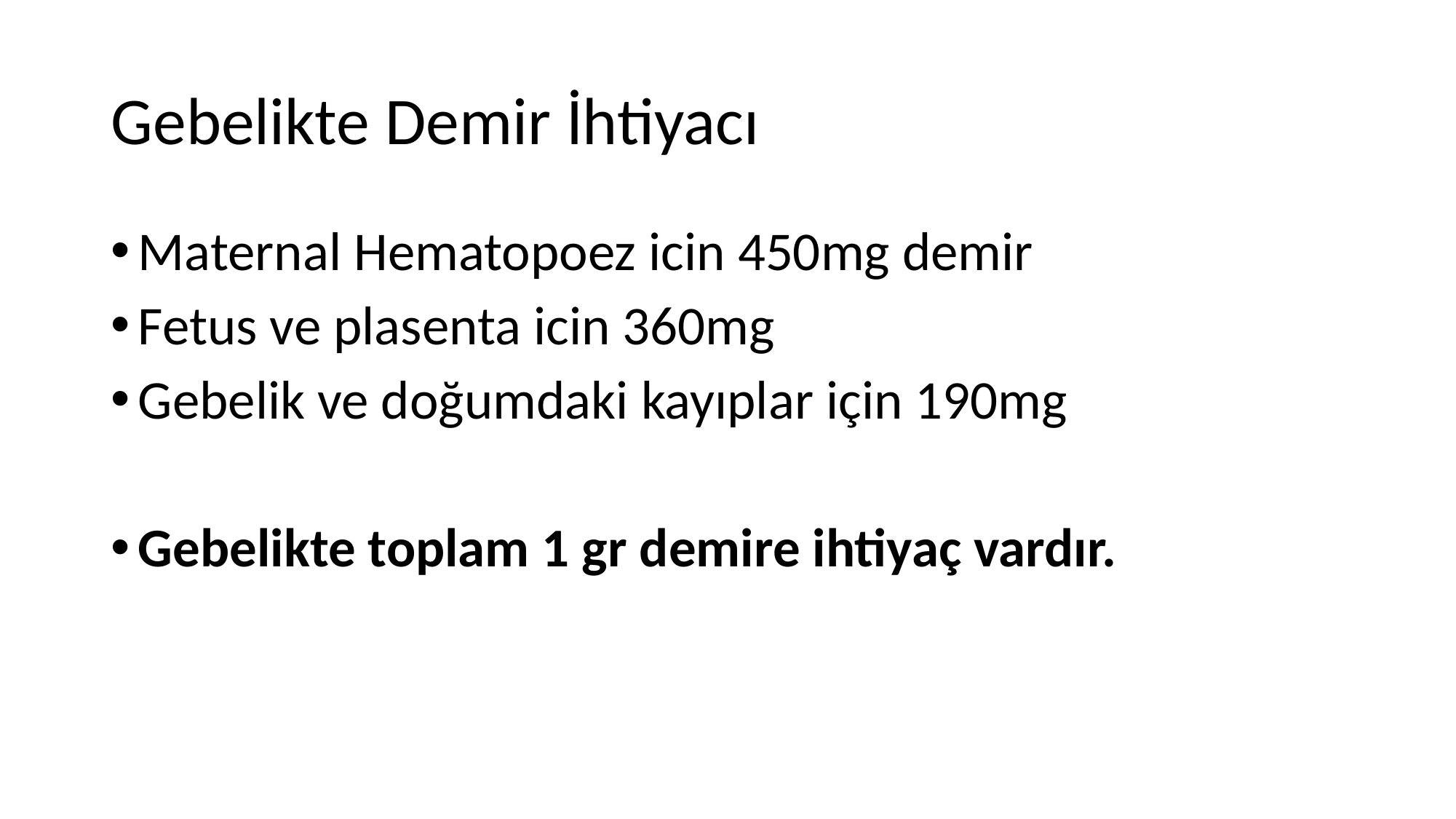

# Gebelikte Demir İhtiyacı
Maternal Hematopoez icin 450mg demir
Fetus ve plasenta icin 360mg
Gebelik ve doğumdaki kayıplar için 190mg

Gebelikte toplam 1 gr demire ihtiyaç vardır.